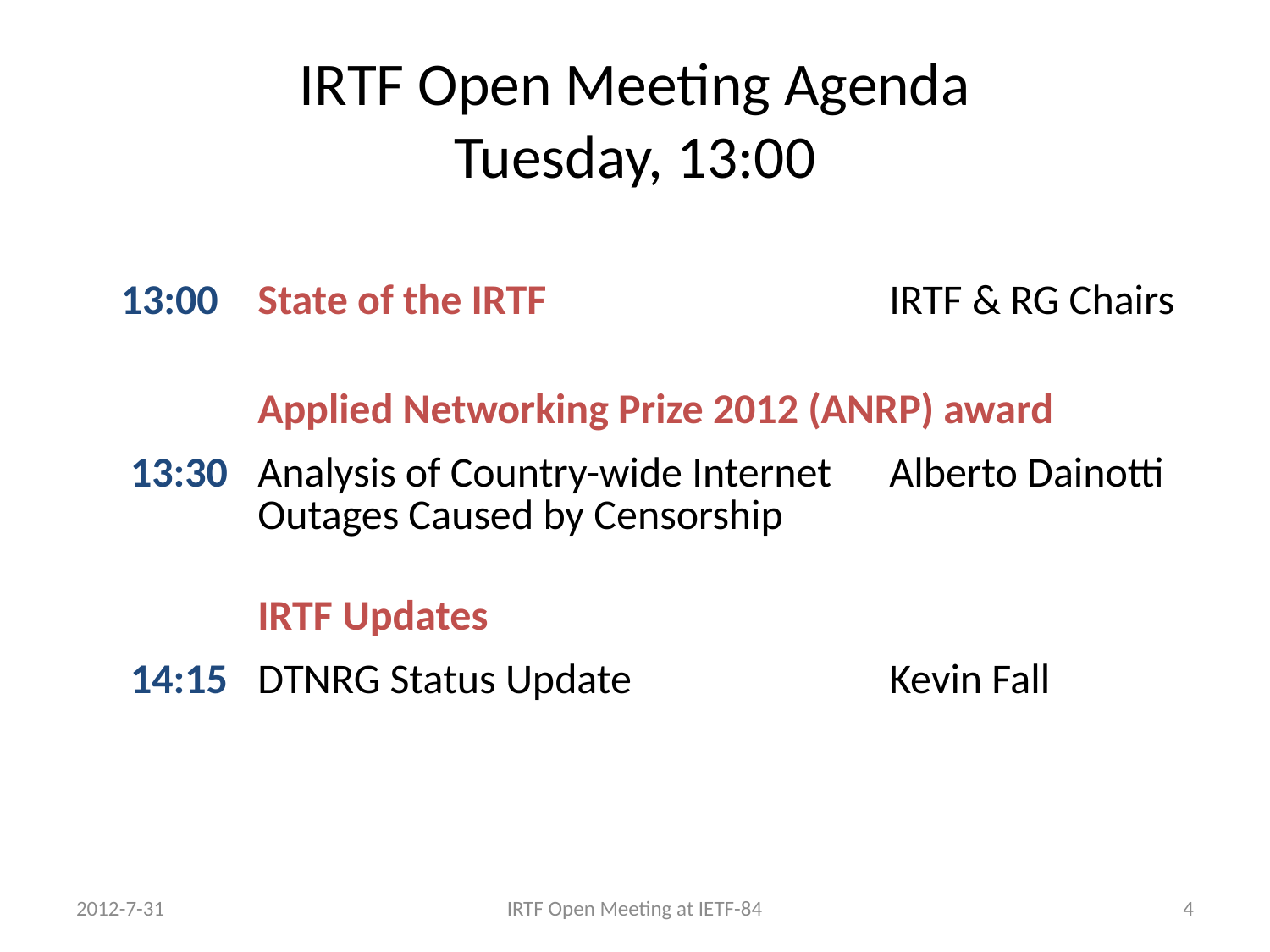

# IRTF Open Meeting Agenda Tuesday, 13:00
| 13:00 | State of the IRTF | IRTF & RG Chairs |
| --- | --- | --- |
|  | Applied Networking Prize 2012 (ANRP) award |  |
| 13:30 | Analysis of Country-wide Internet Outages Caused by Censorship | Alberto Dainotti |
|  | IRTF Updates |  |
| 14:15 | DTNRG Status Update | Kevin Fall |
2012-7-31
IRTF Open Meeting at IETF-84
4